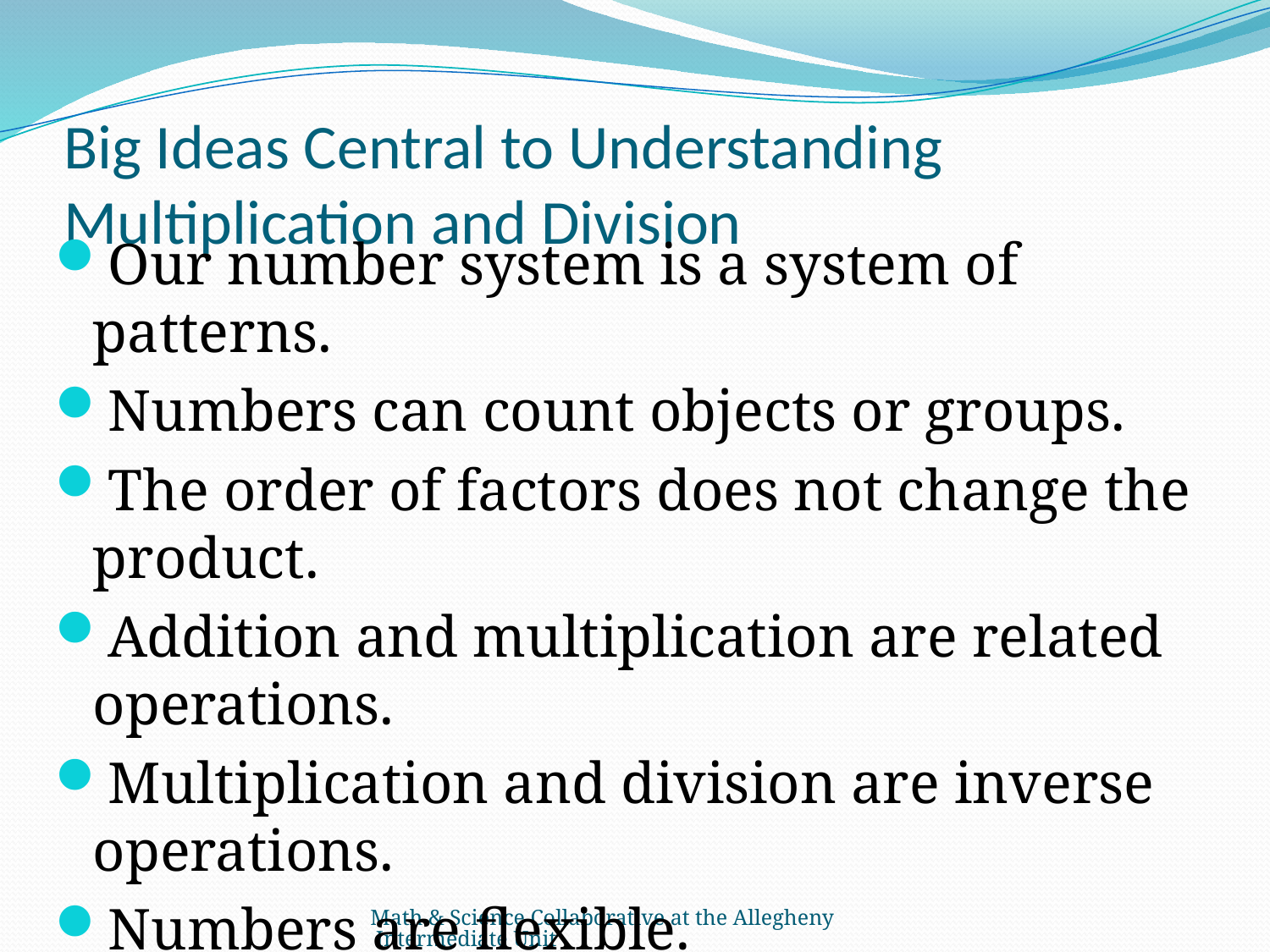

# Big Ideas Central to Understanding Multiplication and Division
Our number system is a system of patterns.
Numbers can count objects or groups.
The order of factors does not change the product.
Addition and multiplication are related operations.
Multiplication and division are inverse operations.
Numbers are flexible.
Math & Science Collaborative at the Allegheny Intermediate Unit